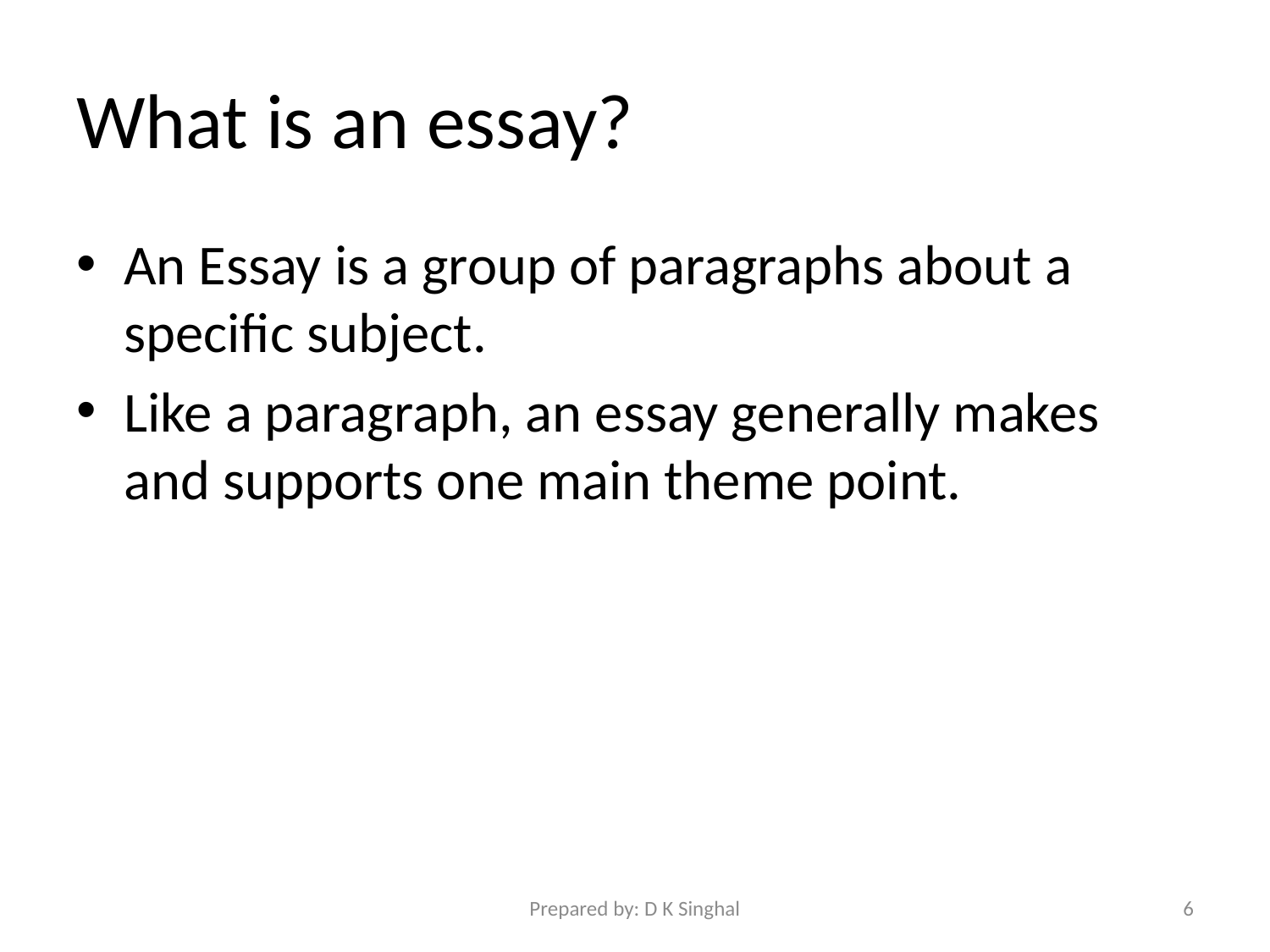

# What is an essay?
An Essay is a group of paragraphs about a specific subject.
Like a paragraph, an essay generally makes and supports one main theme point.
Prepared by: D K Singhal
6